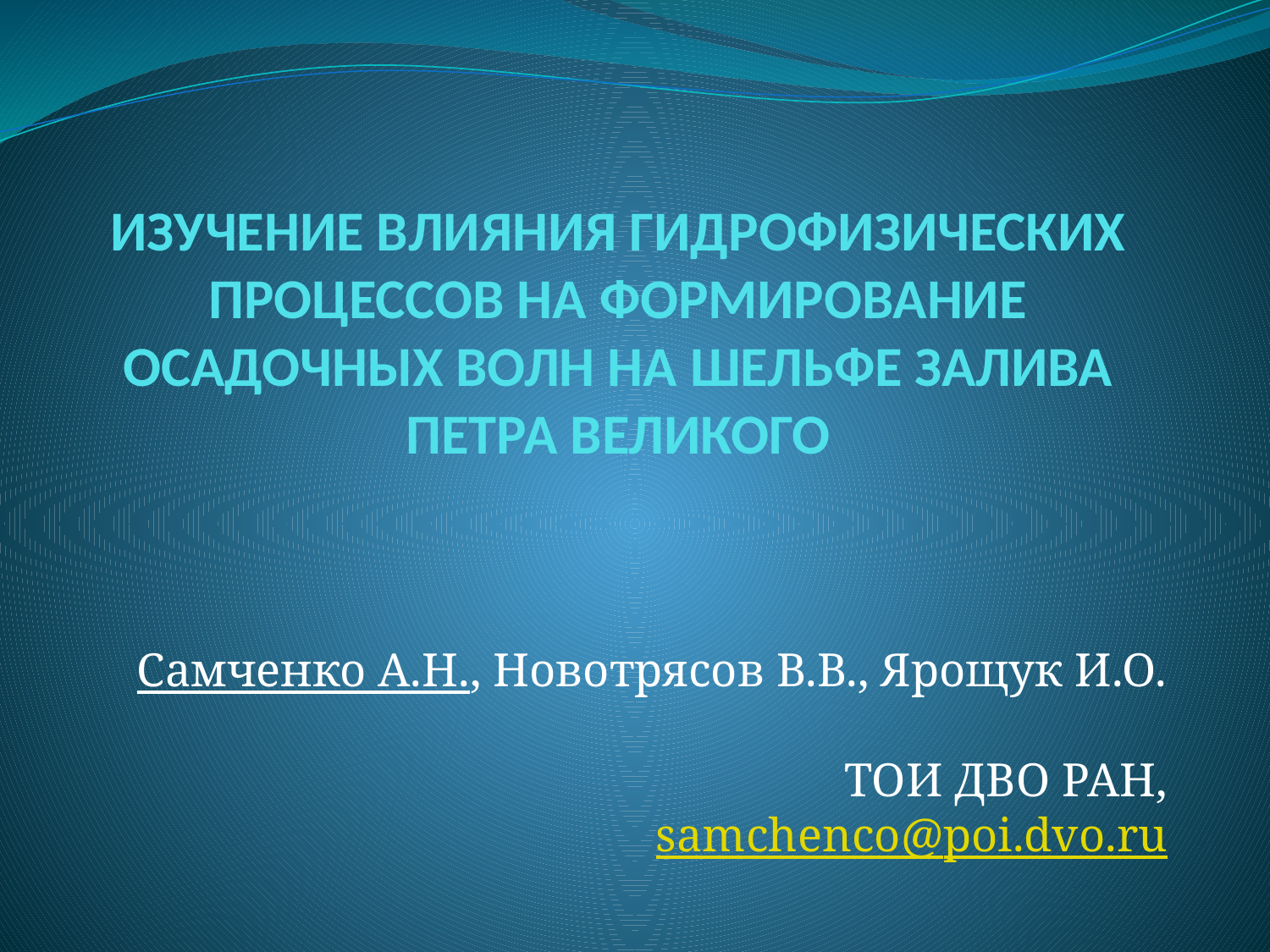

# Изучение влияния гидрофизических процессов на формирование осадочных волн на шельфе залива Петра Великого
Самченко А.Н., Новотрясов В.В., Ярощук И.О.
 
ТОИ ДВО РАН,
samchenco@poi.dvo.ru